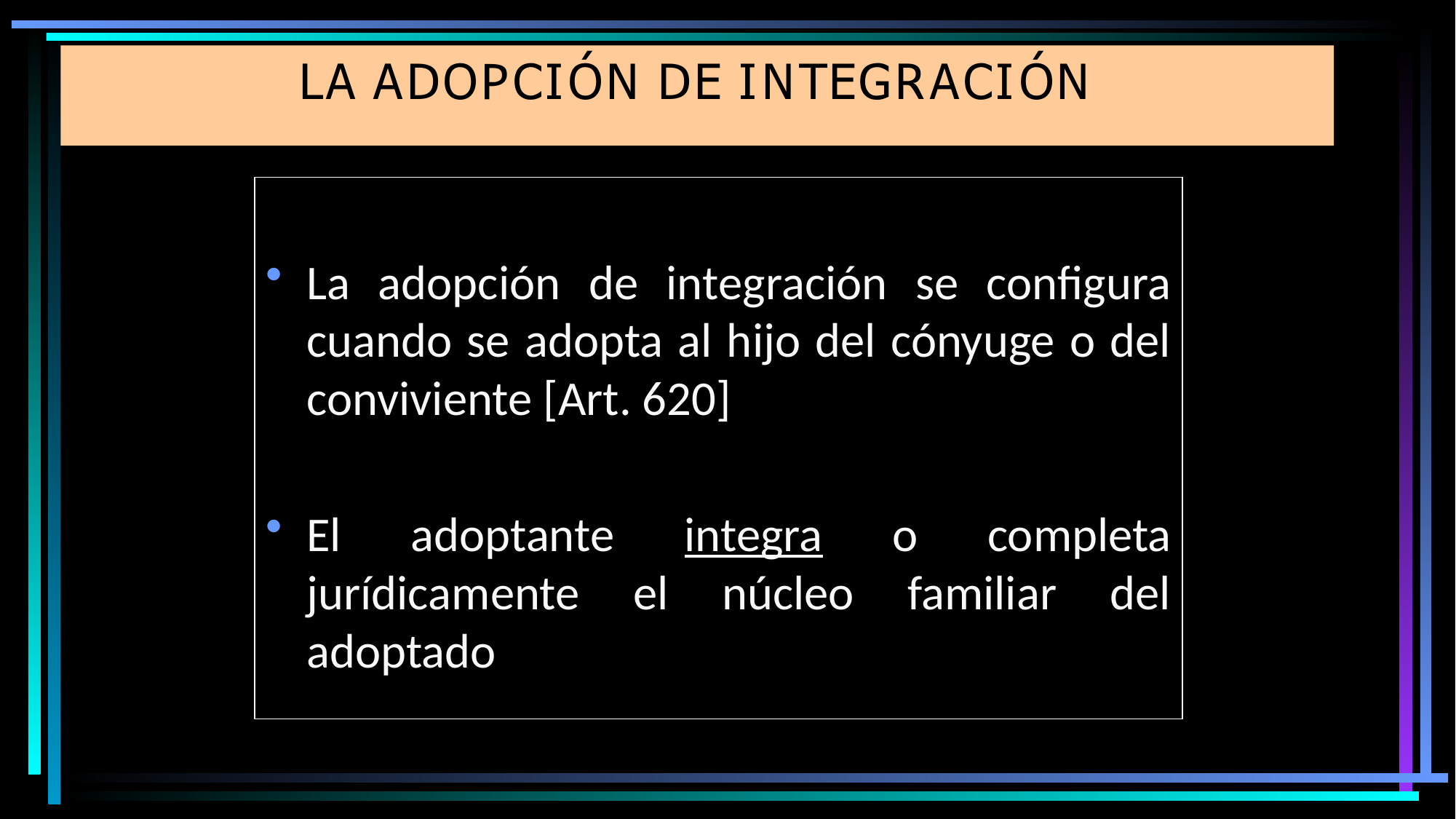

# LA ADOPCIÓN DE INTEGRACIÓN

La adopción de integración se configura cuando se adopta al hijo del cónyuge o del conviviente [Art. 620]

El adoptante integra o completa jurídicamente el núcleo familiar del adoptado